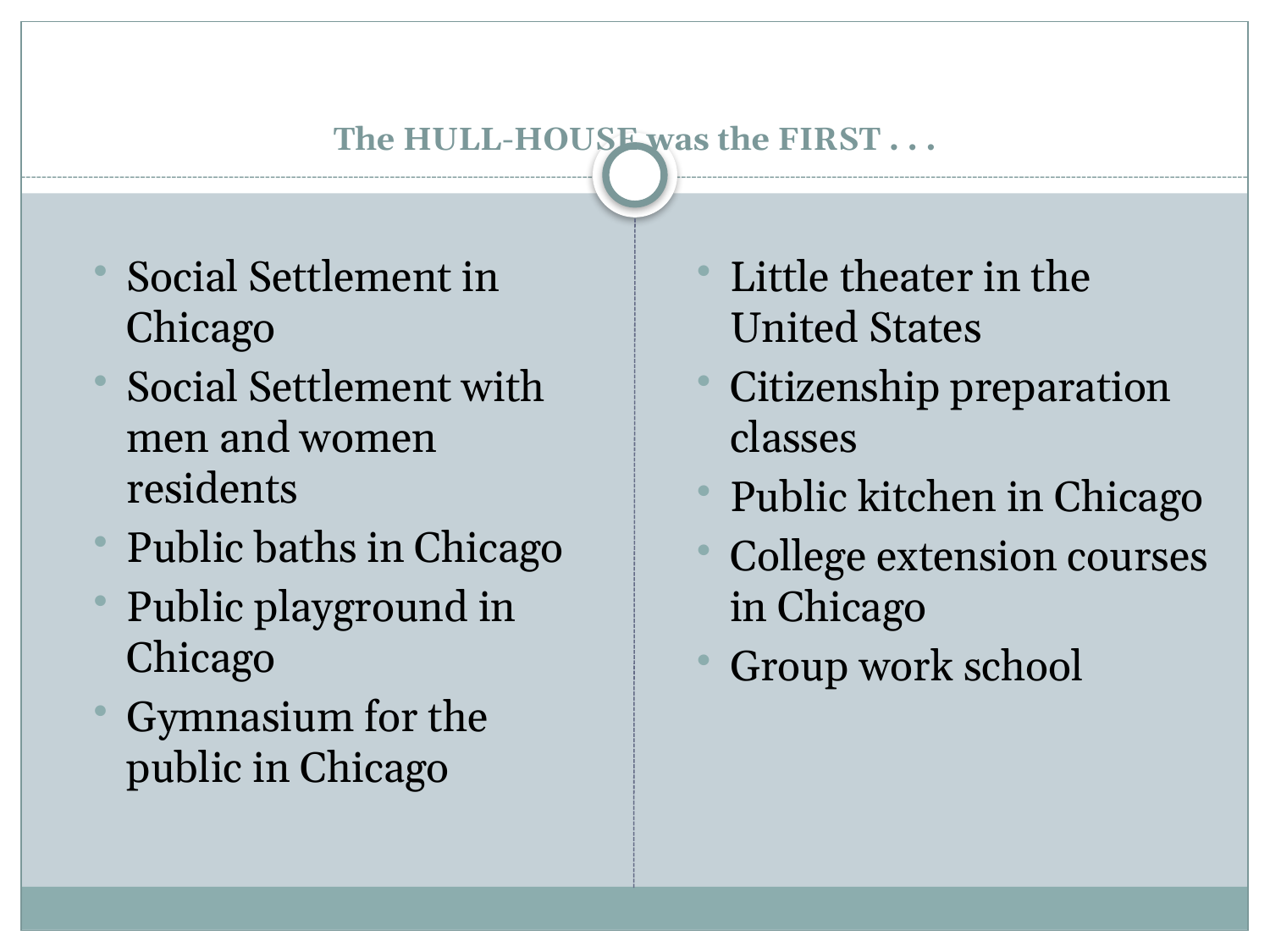

# The HULL-HOUSE was the FIRST . . .
Social Settlement in Chicago
Social Settlement with men and women residents
Public baths in Chicago
Public playground in Chicago
Gymnasium for the public in Chicago

Little theater in the United States
Citizenship preparation classes
Public kitchen in Chicago
College extension courses in Chicago
Group work school